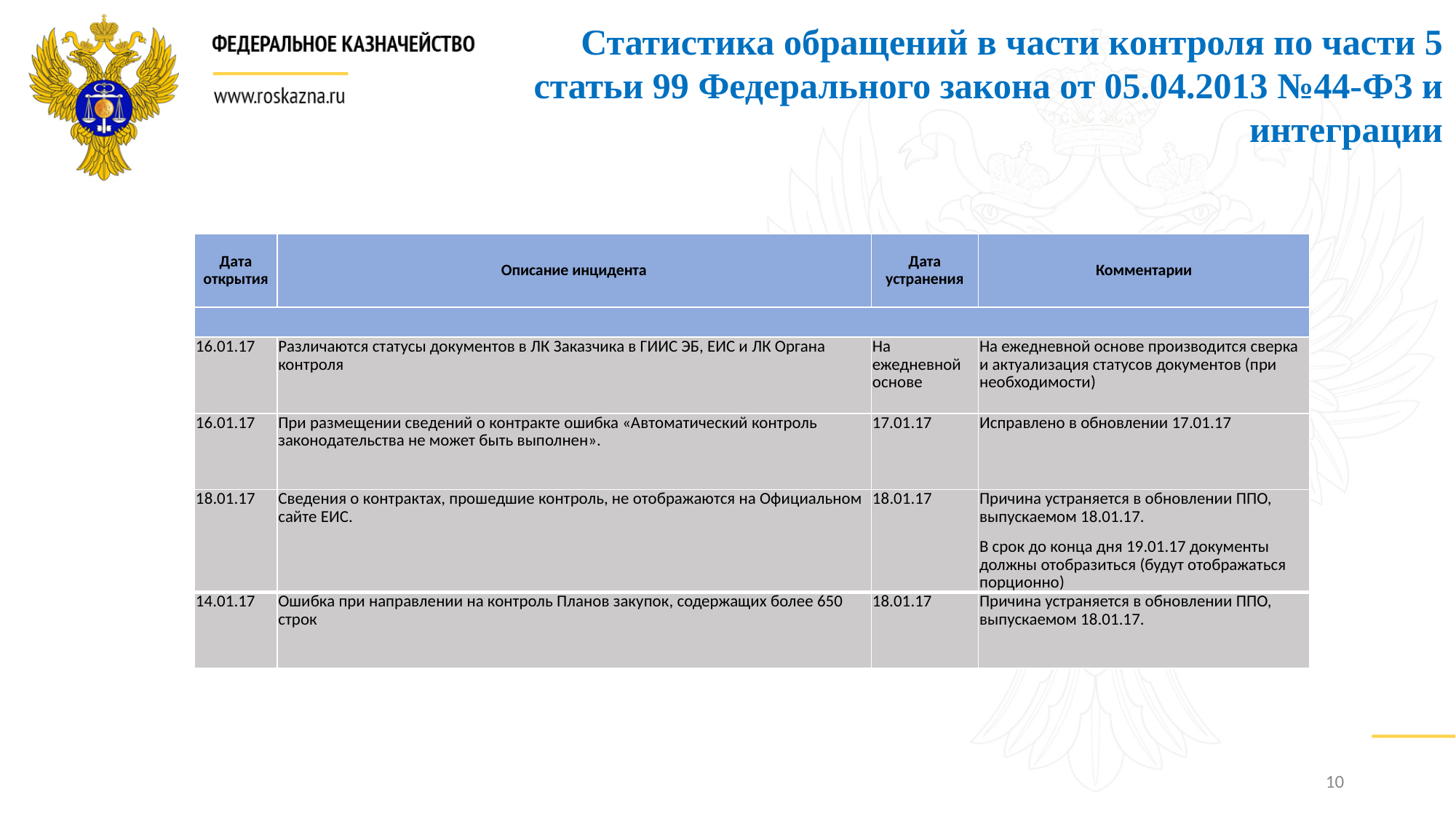

Статистика обращений в части контроля по части 5 статьи 99 Федерального закона от 05.04.2013 №44-ФЗ и интеграции
| Дата открытия | Описание инцидента | Дата устранения | Комментарии |
| --- | --- | --- | --- |
|  |  |  |  |
| 16.01.17 | Различаются статусы документов в ЛК Заказчика в ГИИС ЭБ, ЕИС и ЛК Органа контроля | На ежедневной основе | На ежедневной основе производится сверка и актуализация статусов документов (при необходимости) |
| 16.01.17 | При размещении сведений о контракте ошибка «Автоматический контроль законодательства не может быть выполнен». | 17.01.17 | Исправлено в обновлении 17.01.17 |
| 18.01.17 | Сведения о контрактах, прошедшие контроль, не отображаются на Официальном сайте ЕИС. | 18.01.17 | Причина устраняется в обновлении ППО, выпускаемом 18.01.17. В срок до конца дня 19.01.17 документы должны отобразиться (будут отображаться порционно) |
| 14.01.17 | Ошибка при направлении на контроль Планов закупок, содержащих более 650 строк | 18.01.17 | Причина устраняется в обновлении ППО, выпускаемом 18.01.17. |
10